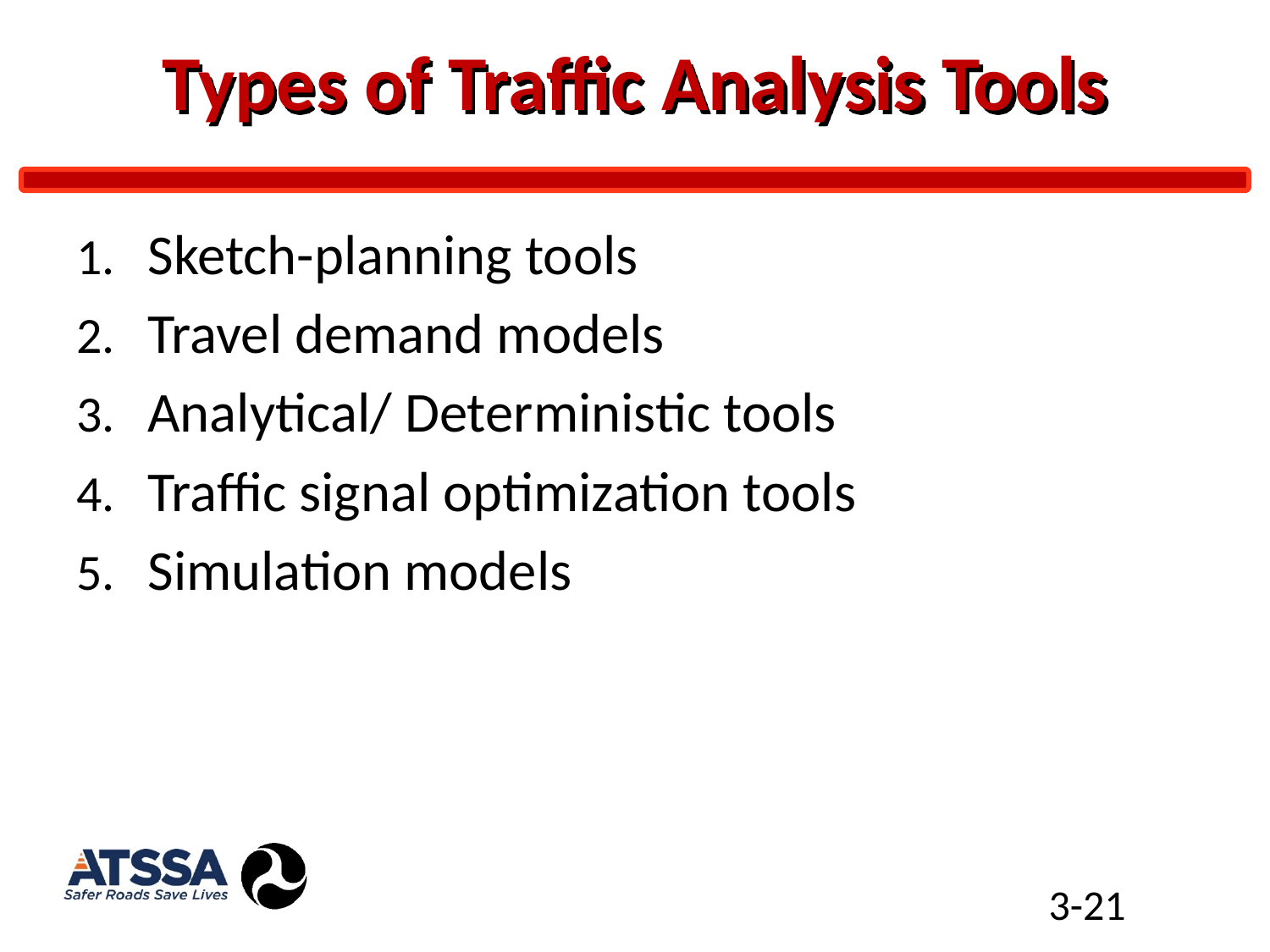

# Types of Traffic Analysis Tools
Sketch-planning tools
Travel demand models
Analytical/ Deterministic tools
Traffic signal optimization tools
Simulation models